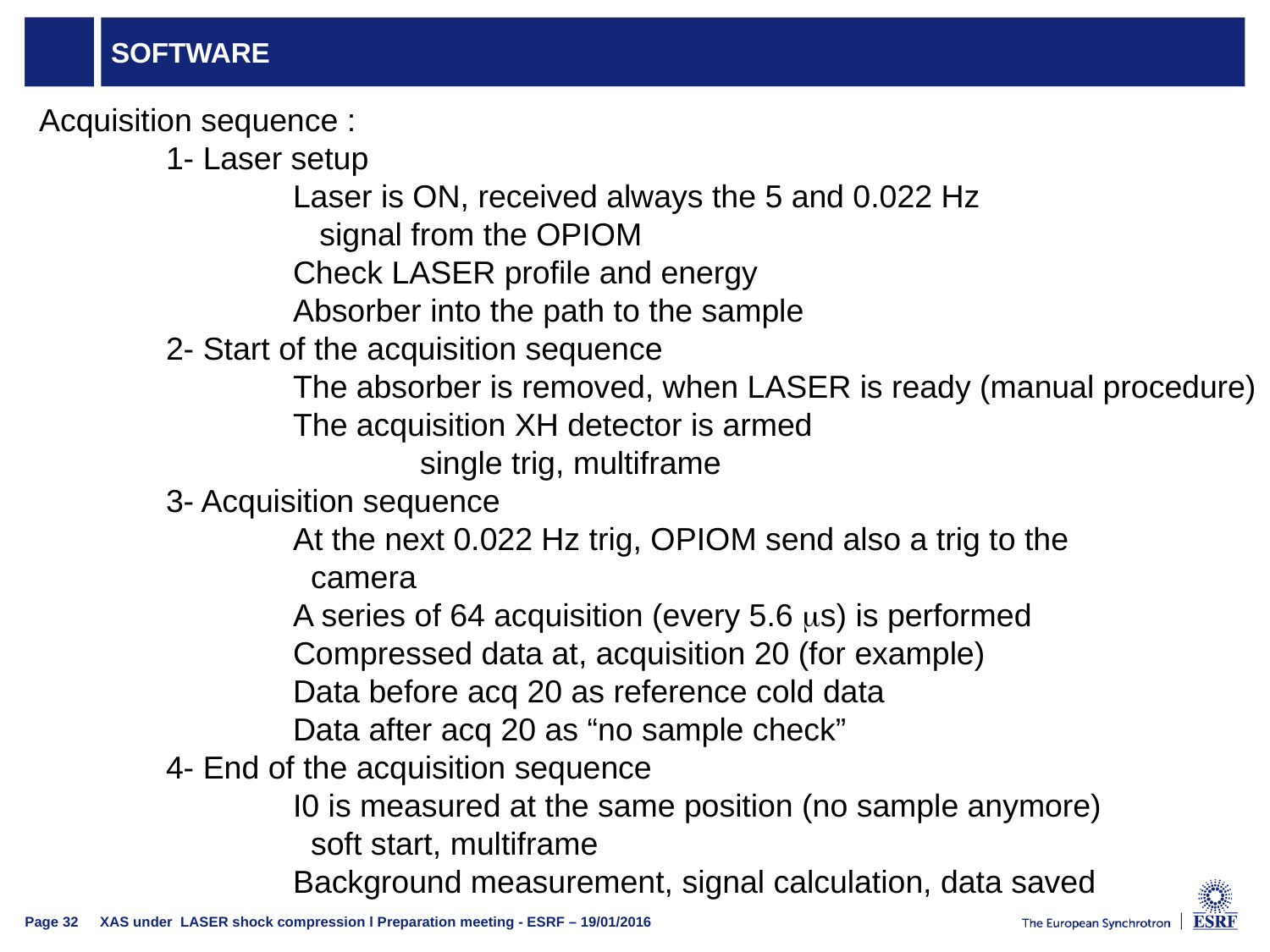

# software
Acquisition sequence :
	1- Laser setup
		Laser is ON, received always the 5 and 0.022 Hz
		   signal from the OPIOM
		Check LASER profile and energy
		Absorber into the path to the sample
	2- Start of the acquisition sequence
		The absorber is removed, when LASER is ready (manual procedure)
		The acquisition XH detector is armed
			single trig, multiframe
	3- Acquisition sequence
		At the next 0.022 Hz trig, OPIOM send also a trig to the
		  camera
		A series of 64 acquisition (every 5.6 μs) is performed
		Compressed data at, acquisition 20 (for example)
		Data before acq 20 as reference cold data
		Data after acq 20 as “no sample check”
	4- End of the acquisition sequence
		I0 is measured at the same position (no sample anymore)
		  soft start, multiframe
		Background measurement, signal calculation, data saved

XAS under  LASER shock compression l Preparation meeting - ESRF – 19/01/2016
Page 32